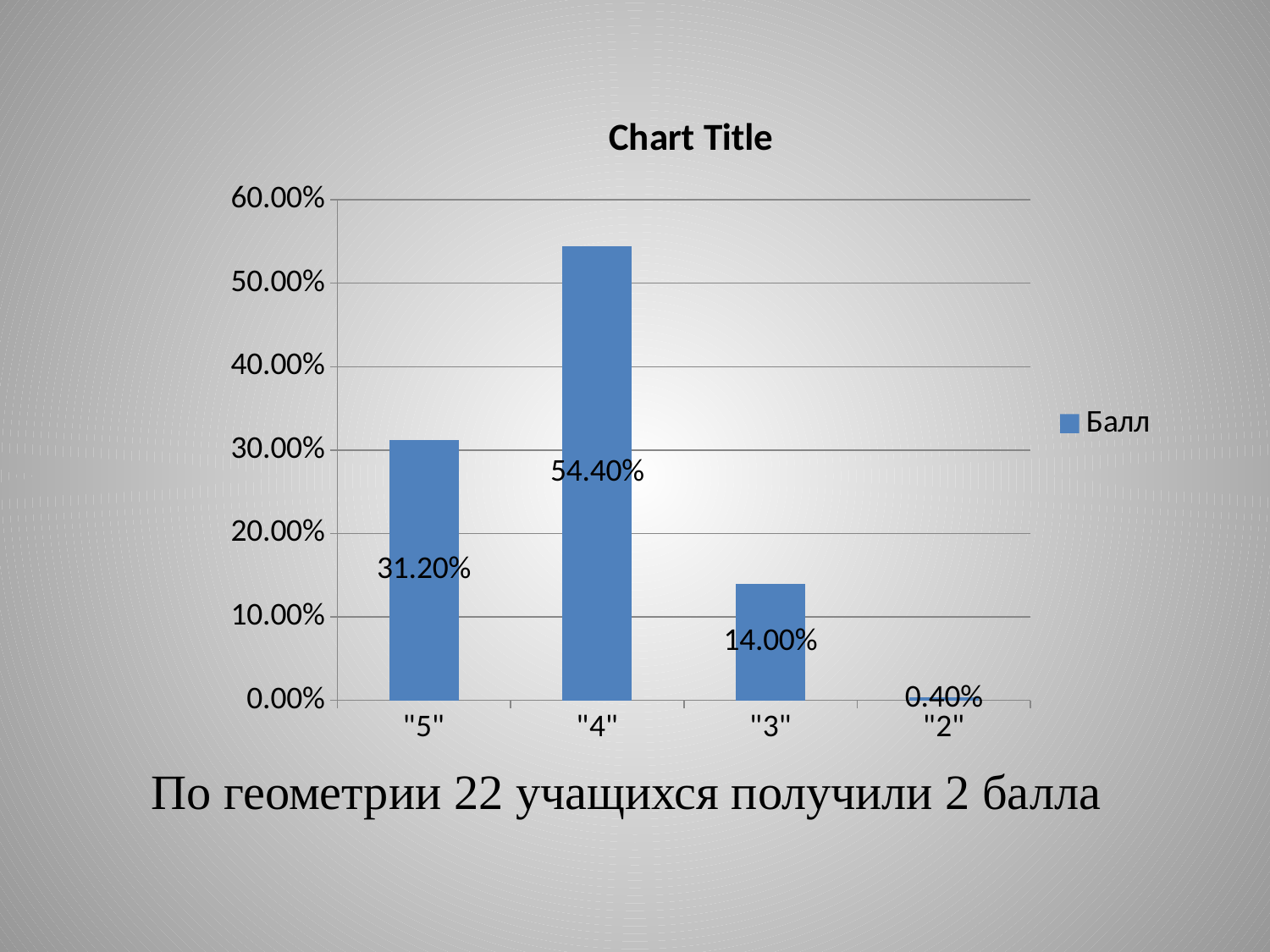

[unsupported chart]

По геометрии 22 учащихся получили 2 балла